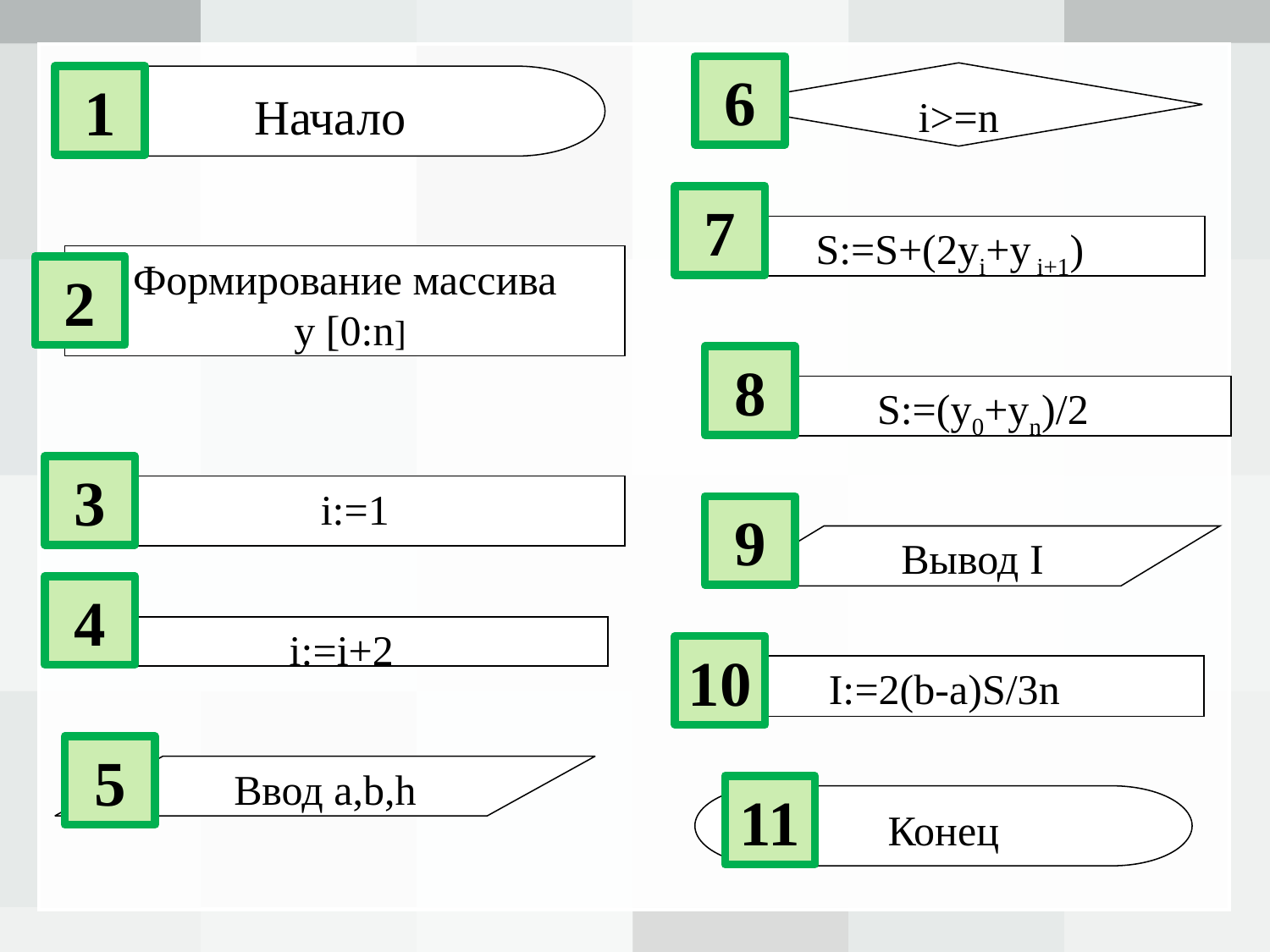

#
6
i>=n
Начало
1
7
S:=S+(2yi+y i+1)
Формирование массива
 y [0:n]
2
8
S:=(y0+yn)/2
3
i:=1
9
Вывод I
4
i:=i+2
10
I:=2(b-a)S/3n
5
Ввод a,b,h
11
Конец